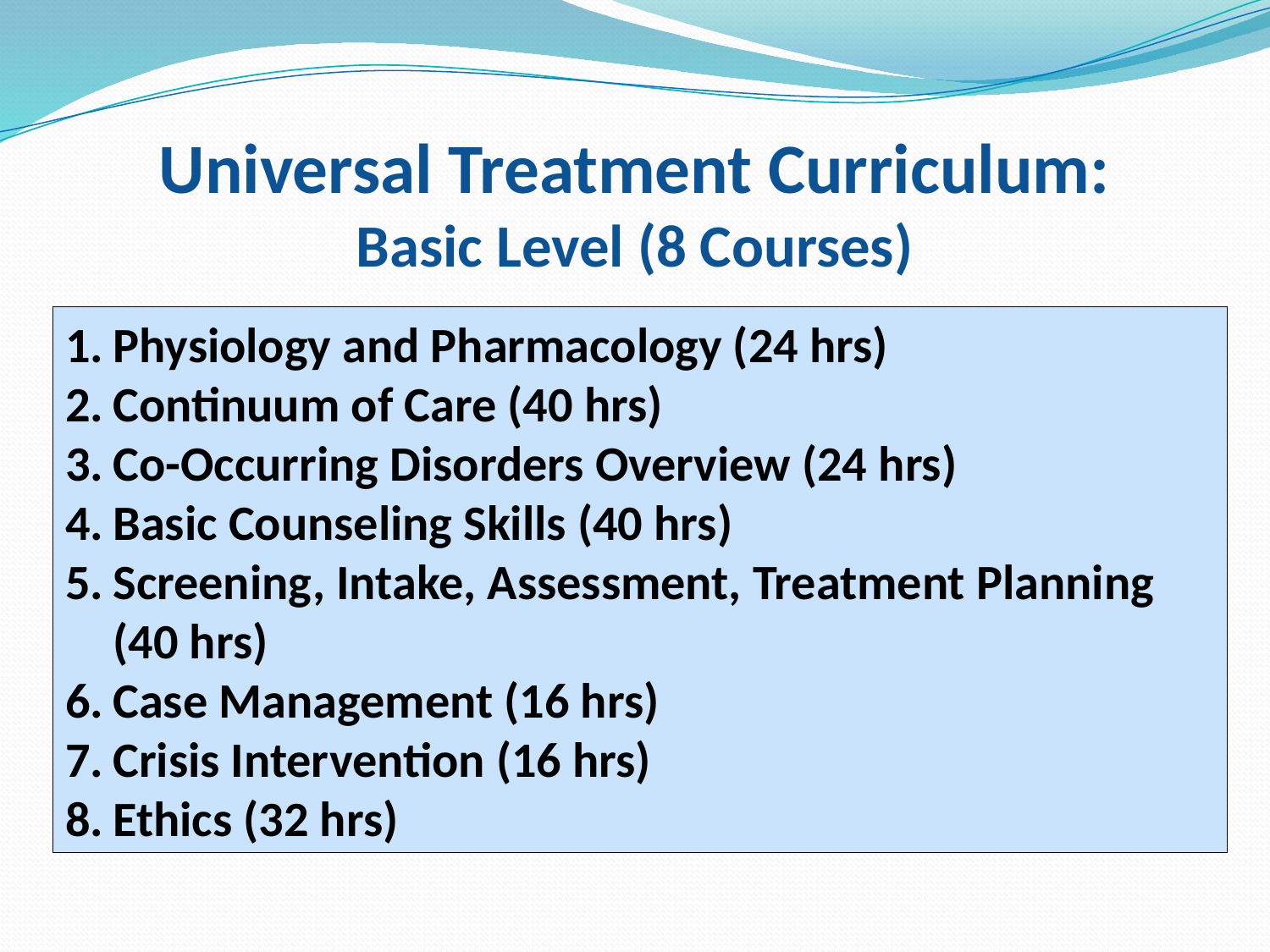

Universal Treatment Curriculum:
Basic Level (8 Courses)
Physiology and Pharmacology (24 hrs)
Continuum of Care (40 hrs)
Co-Occurring Disorders Overview (24 hrs)
Basic Counseling Skills (40 hrs)
Screening, Intake, Assessment, Treatment Planning (40 hrs)
Case Management (16 hrs)
Crisis Intervention (16 hrs)
Ethics (32 hrs)